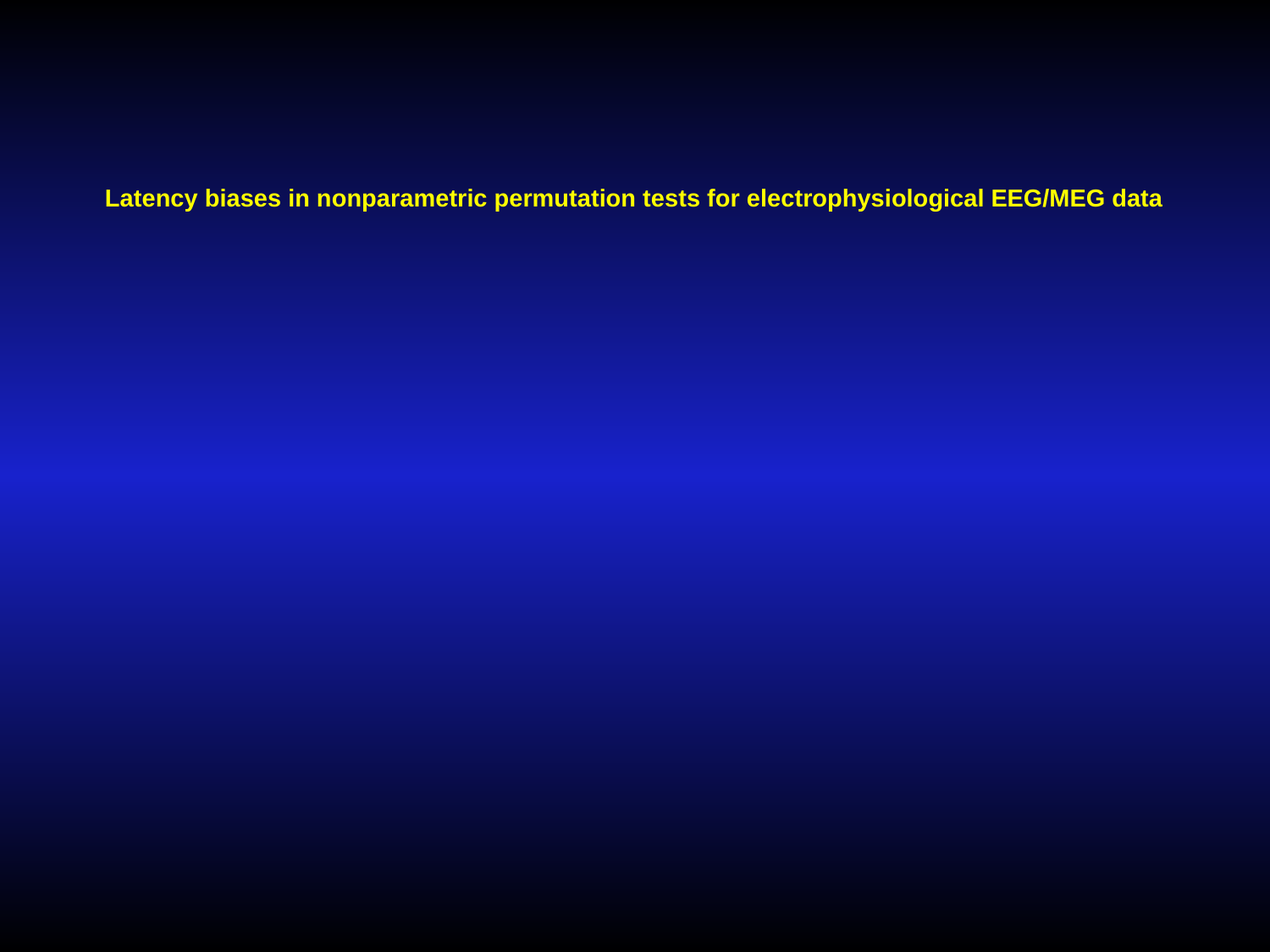

Latency biases in nonparametric permutation tests for electrophysiological EEG/MEG data